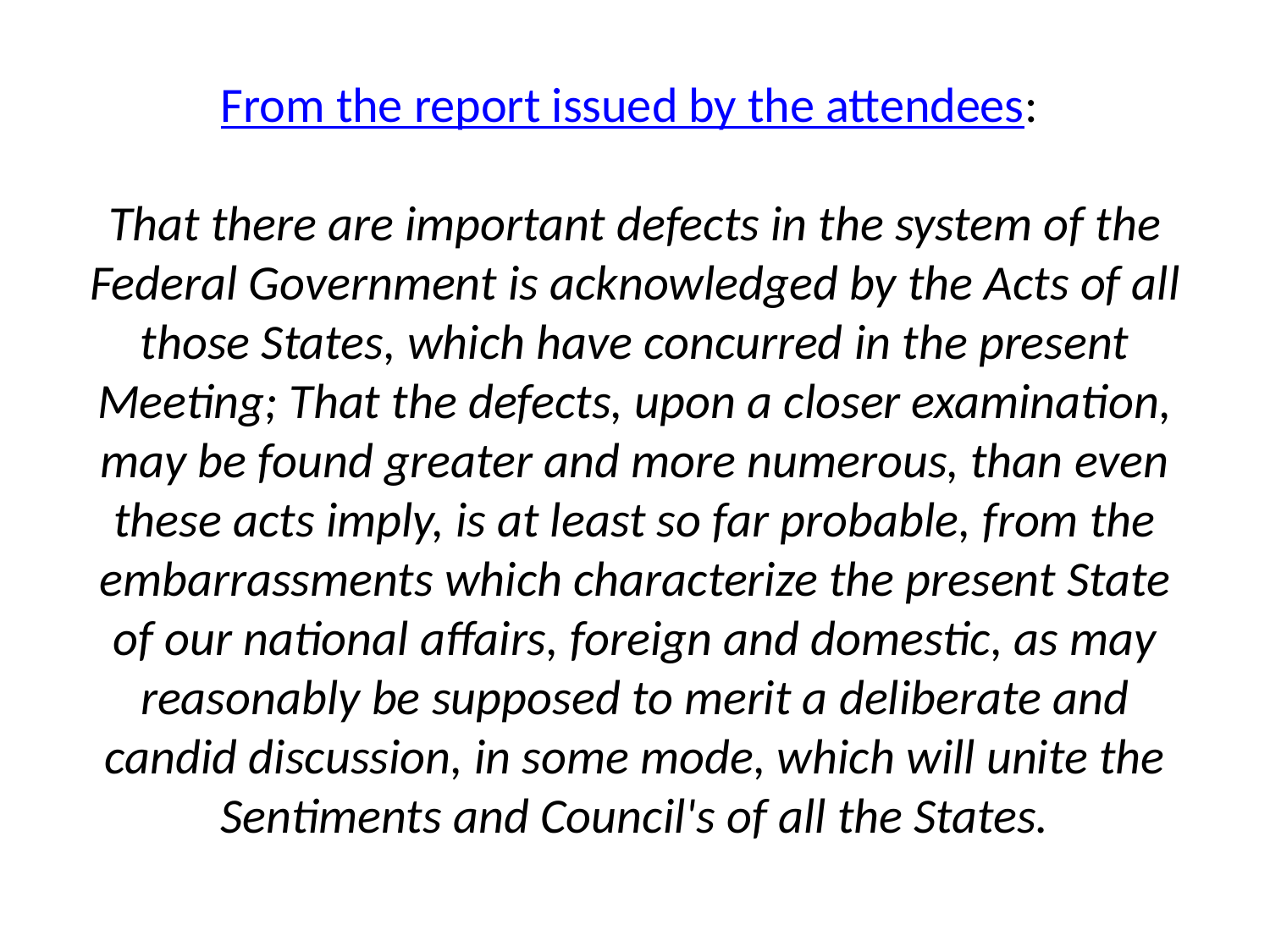

# From the report issued by the attendees: That there are important defects in the system of the Federal Government is acknowledged by the Acts of all those States, which have concurred in the present Meeting; That the defects, upon a closer examination, may be found greater and more numerous, than even these acts imply, is at least so far probable, from the embarrassments which characterize the present State of our national affairs, foreign and domestic, as may reasonably be supposed to merit a deliberate and candid discussion, in some mode, which will unite the Sentiments and Council's of all the States.